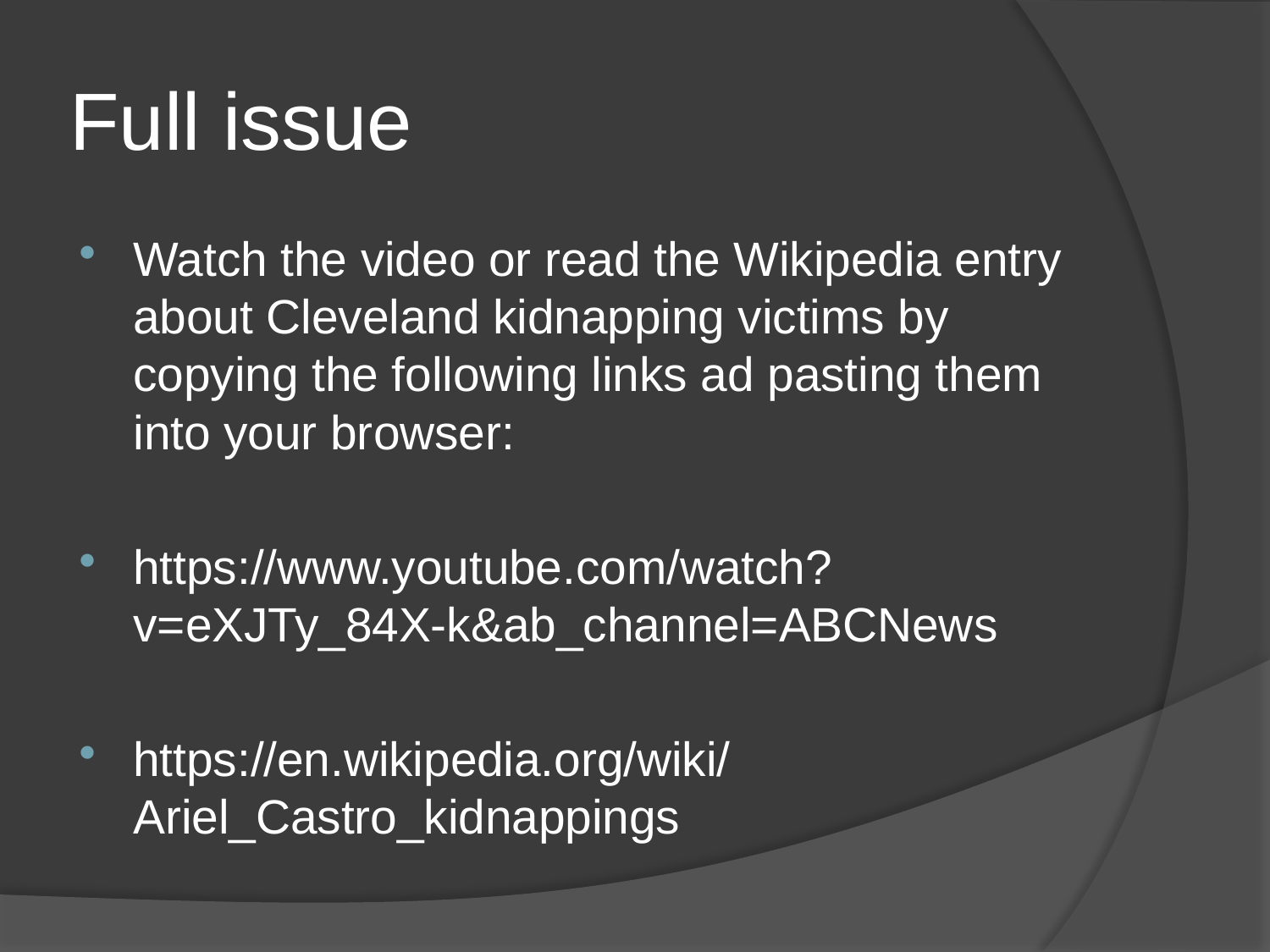

# Full issue
Watch the video or read the Wikipedia entry about Cleveland kidnapping victims by copying the following links ad pasting them into your browser:

https://www.youtube.com/watch?v=eXJTy_84X-k&ab_channel=ABCNews

https://en.wikipedia.org/wiki/Ariel_Castro_kidnappings